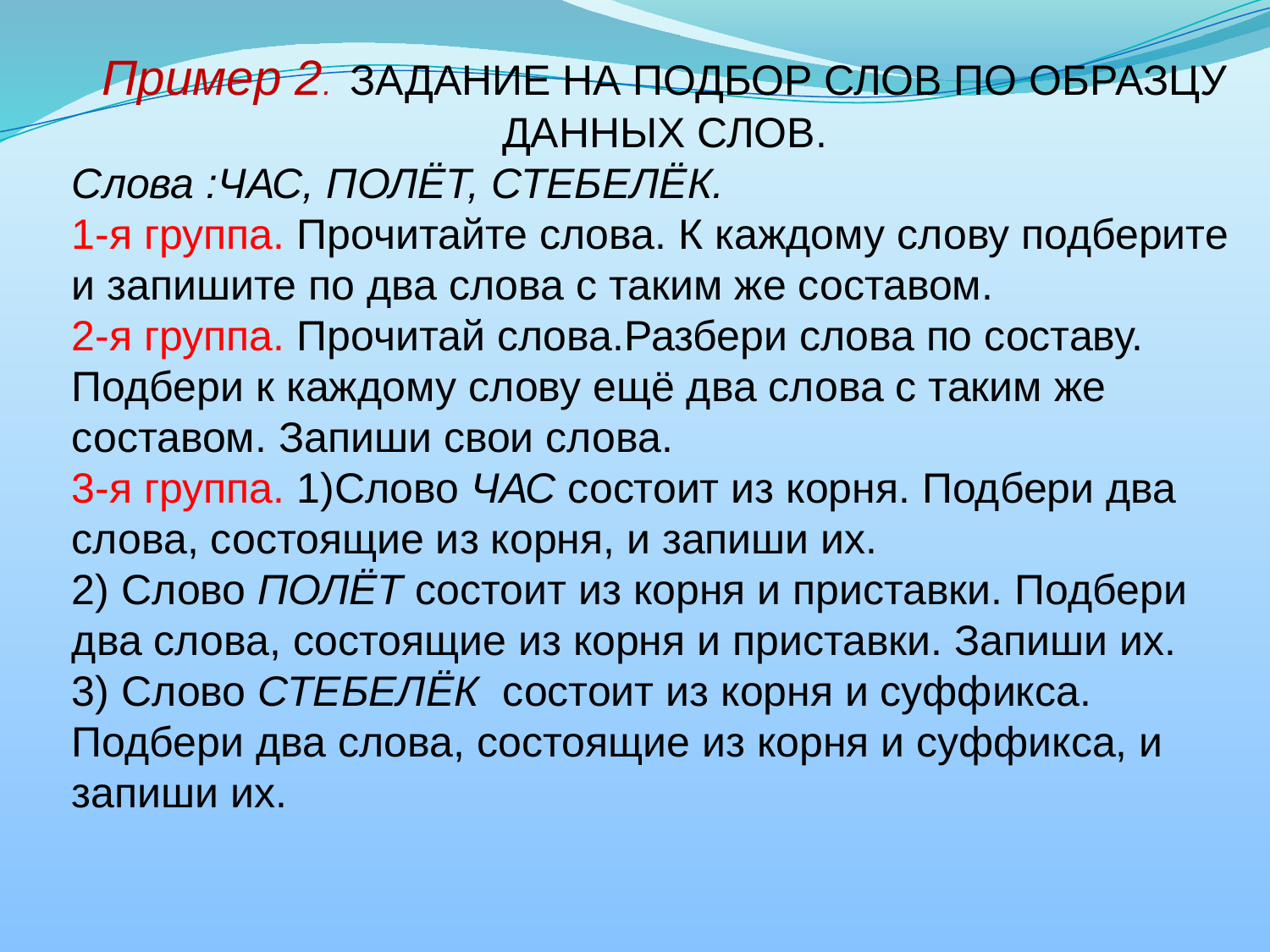

Пример 2.  ЗАДАНИЕ НА ПОДБОР СЛОВ ПО ОБРАЗЦУ ДАННЫХ СЛОВ.
Слова :ЧАС, ПОЛЁТ, СТЕБЕЛЁК.
1-я группа. Прочитайте слова. К каждому слову подберите и запишите по два слова с таким же составом.
2-я группа. Прочитай слова.Разбери слова по составу. Подбери к каждому слову ещё два слова с таким же составом. Запиши свои слова.
3-я группа. 1)Слово ЧАС состоит из корня. Подбери два слова, состоящие из корня, и запиши их.
2) Слово ПОЛЁТ состоит из корня и приставки. Подбери два слова, состоящие из корня и приставки. Запиши их.
3) Слово СТЕБЕЛЁК  состоит из корня и суффикса. Подбери два слова, состоящие из корня и суффикса, и запиши их.